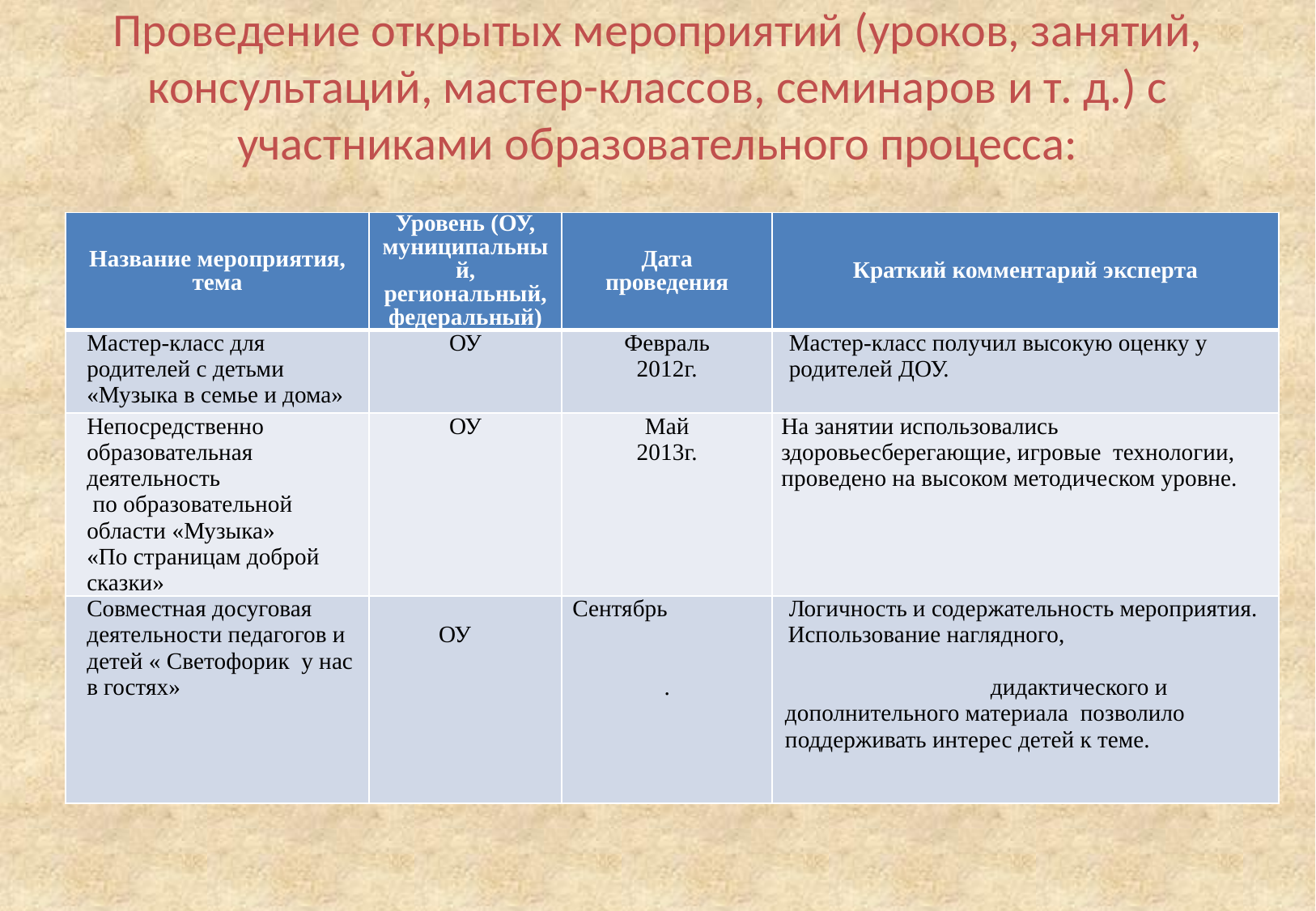

# Проведение открытых мероприятий (уроков, занятий, консультаций, мастер-классов, семинаров и т. д.) с участниками образовательного процесса:
| Название мероприятия, тема | Уровень (ОУ, муниципальный, региональный, федеральный) | Дата проведения | Краткий комментарий эксперта |
| --- | --- | --- | --- |
| Мастер-класс для родителей с детьми «Музыка в семье и дома» | ОУ | Февраль 2012г. | Мастер-класс получил высокую оценку у родителей ДОУ. |
| Непосредственно образовательная деятельность по образовательной области «Музыка» «По страницам доброй сказки» | ОУ | Май 2013г. | На занятии использовались здоровьесберегающие, игровые технологии, проведено на высоком методическом уровне. |
| Совместная досуговая деятельности педагогов и детей « Светофорик у нас в гостях» | ОУ | Сентябрь . | Логичность и содержательность мероприятия. Использование наглядного, дидактического и дополнительного материала позволило поддерживать интерес детей к теме. |